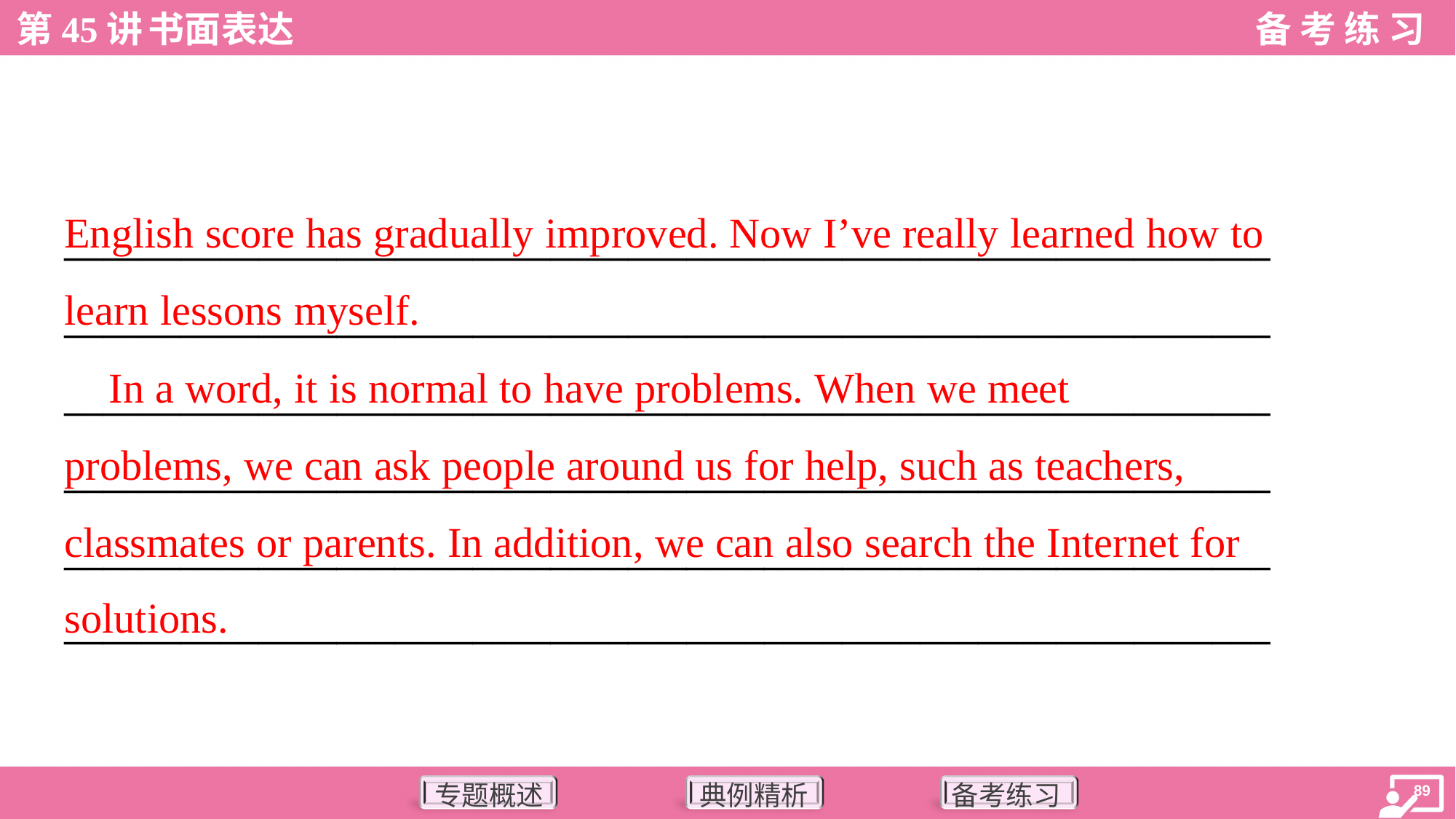

English score has gradually improved. Now I’ve really learned how to
learn lessons myself.
    In a word, it is normal to have problems. When we meet
problems, we can ask people around us for help, such as teachers,
classmates or parents. In addition, we can also search the Internet for
solutions.
______________________________________________________________
______________________________________________________________
______________________________________________________________
______________________________________________________________
______________________________________________________________
______________________________________________________________